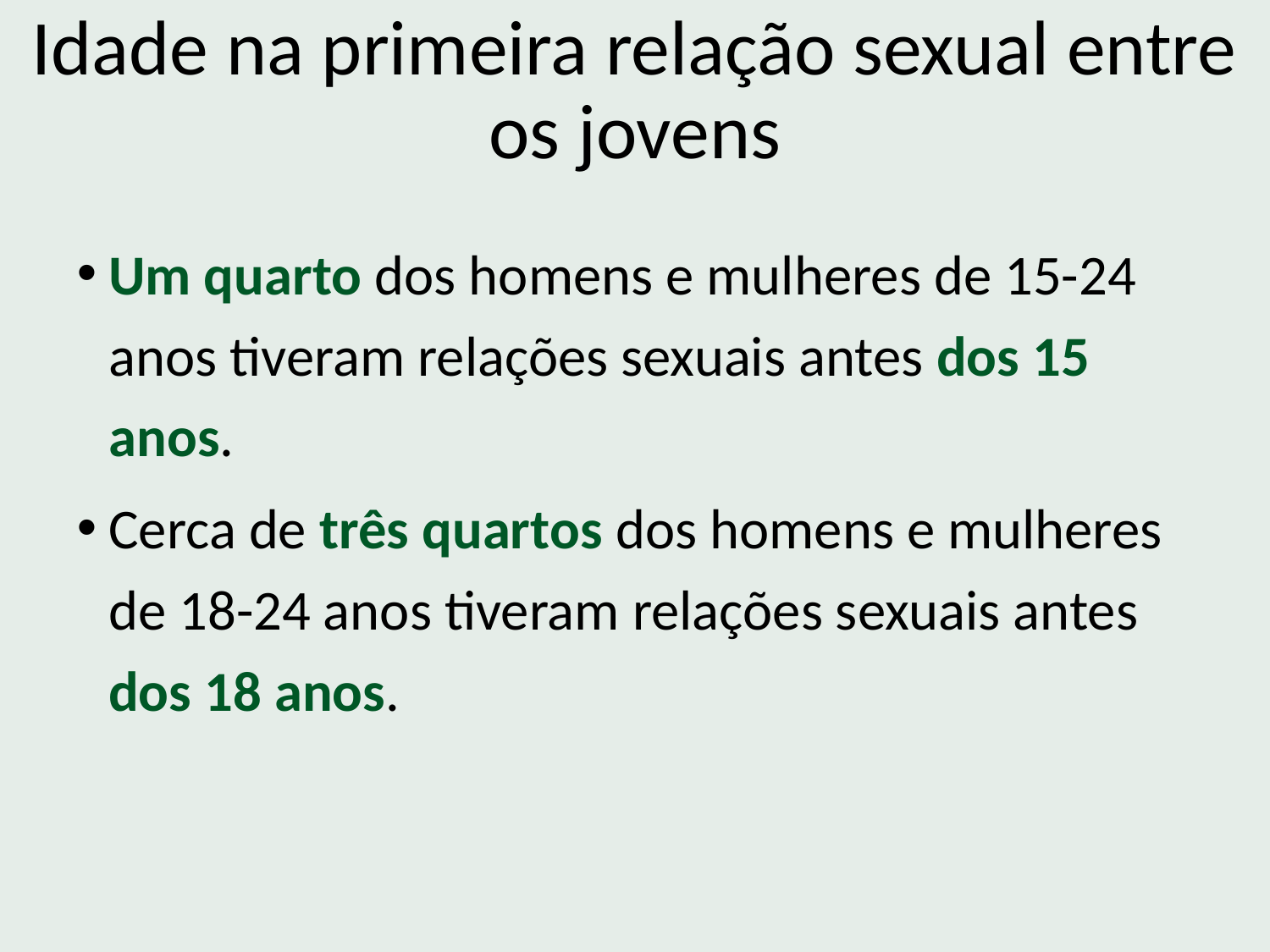

Idade na primeira relação sexual entre os jovens
Um quarto dos homens e mulheres de 15-24 anos tiveram relações sexuais antes dos 15 anos.
Cerca de três quartos dos homens e mulheres de 18-24 anos tiveram relações sexuais antes dos 18 anos.